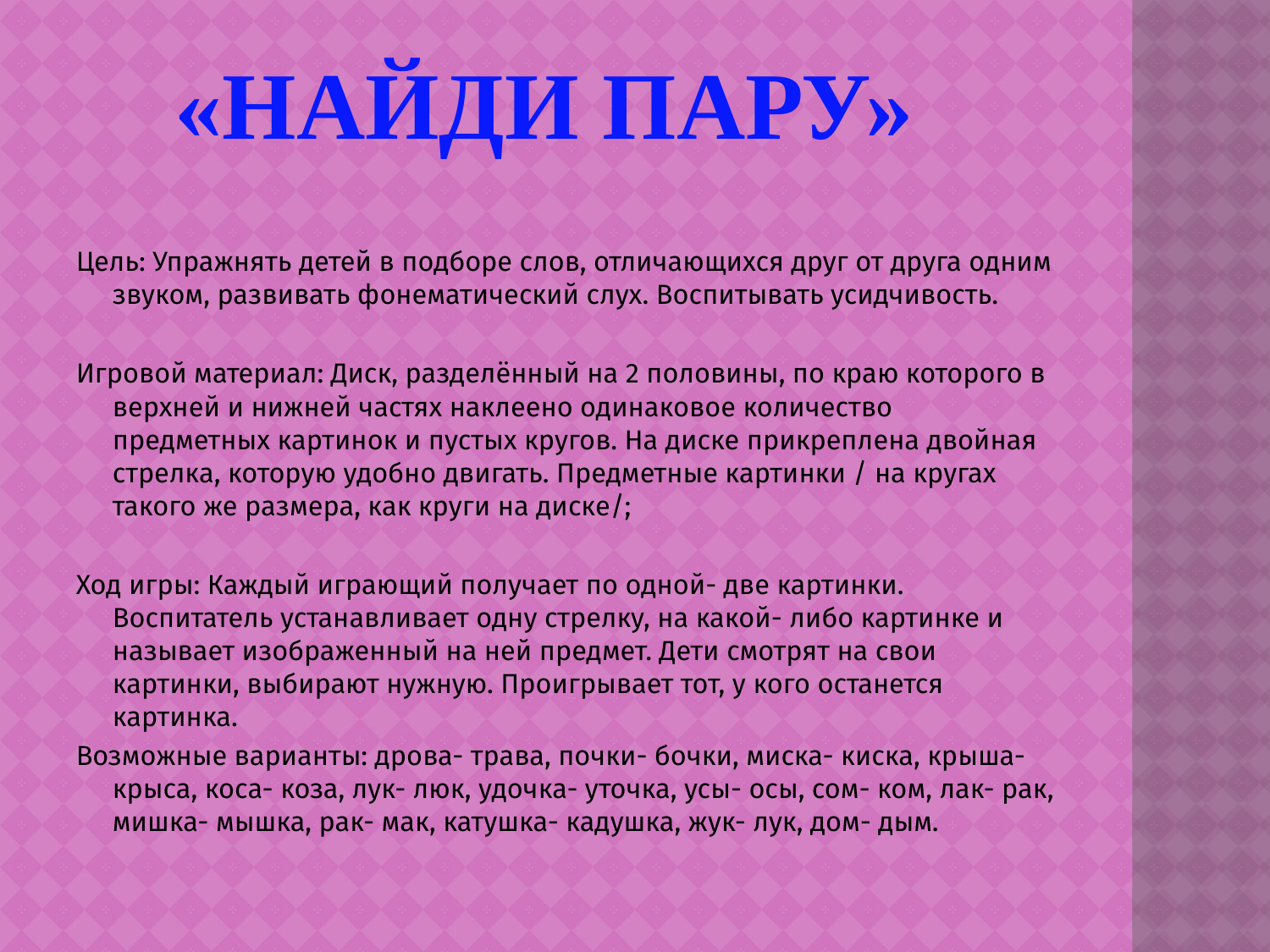

# «Найди пару»

Цель: Упражнять детей в подборе слов, отличающихся друг от друга одним звуком, развивать фонематический слух. Воспитывать усидчивость.

Игровой материал: Диск, разделённый на 2 половины, по краю которого в верхней и нижней частях наклеено одинаковое количество предметных картинок и пустых кругов. На диске прикреплена двойная стрелка, которую удобно двигать. Предметные картинки / на кругах  такого же размера, как круги на диске/;

Ход игры: Каждый играющий получает по одной- две картинки. Воспитатель устанавливает одну стрелку, на какой- либо картинке и называет изображенный на ней предмет. Дети смотрят на свои картинки, выбирают нужную. Проигрывает тот, у кого останется картинка.
Возможные варианты: дрова- трава, почки- бочки, миска- киска, крыша- крыса, коса- коза, лук- люк, удочка- уточка, усы- осы, сом- ком, лак- рак, мишка- мышка, рак- мак, катушка- кадушка, жук- лук, дом- дым.